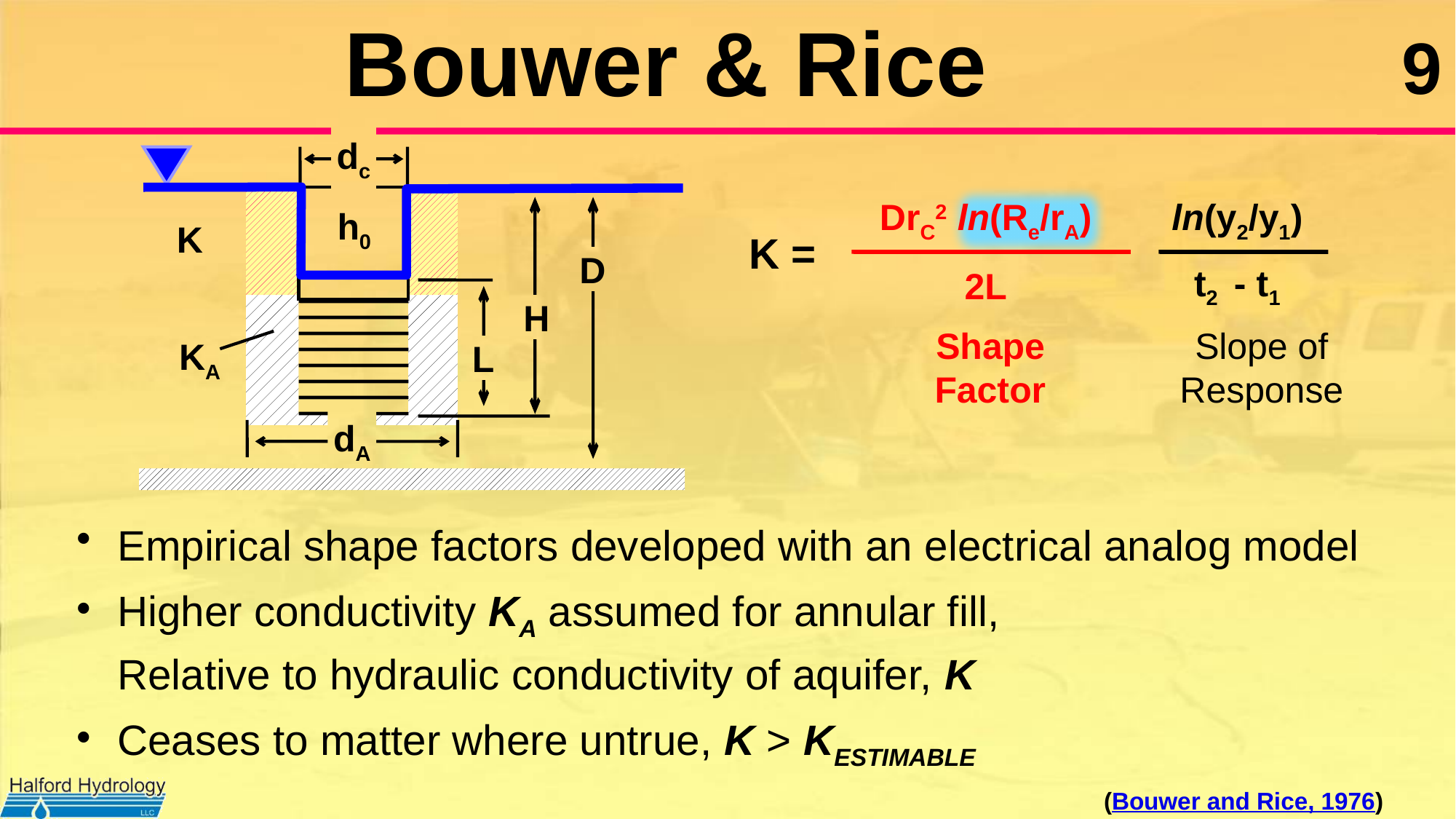

# Bouwer & Rice

dc

K
h0

D

H

KA

L

dA

DrC2 ln(Re/rA)
ln(y2/y1)
K =

2L
t2  - t1
Shape
Factor
Slope of
Response
Empirical shape factors developed with an electrical analog model
Higher conductivity KA assumed for annular fill,
Relative to hydraulic conductivity of aquifer, K
Ceases to matter where untrue, K > KESTIMABLE
(Bouwer and Rice, 1976)